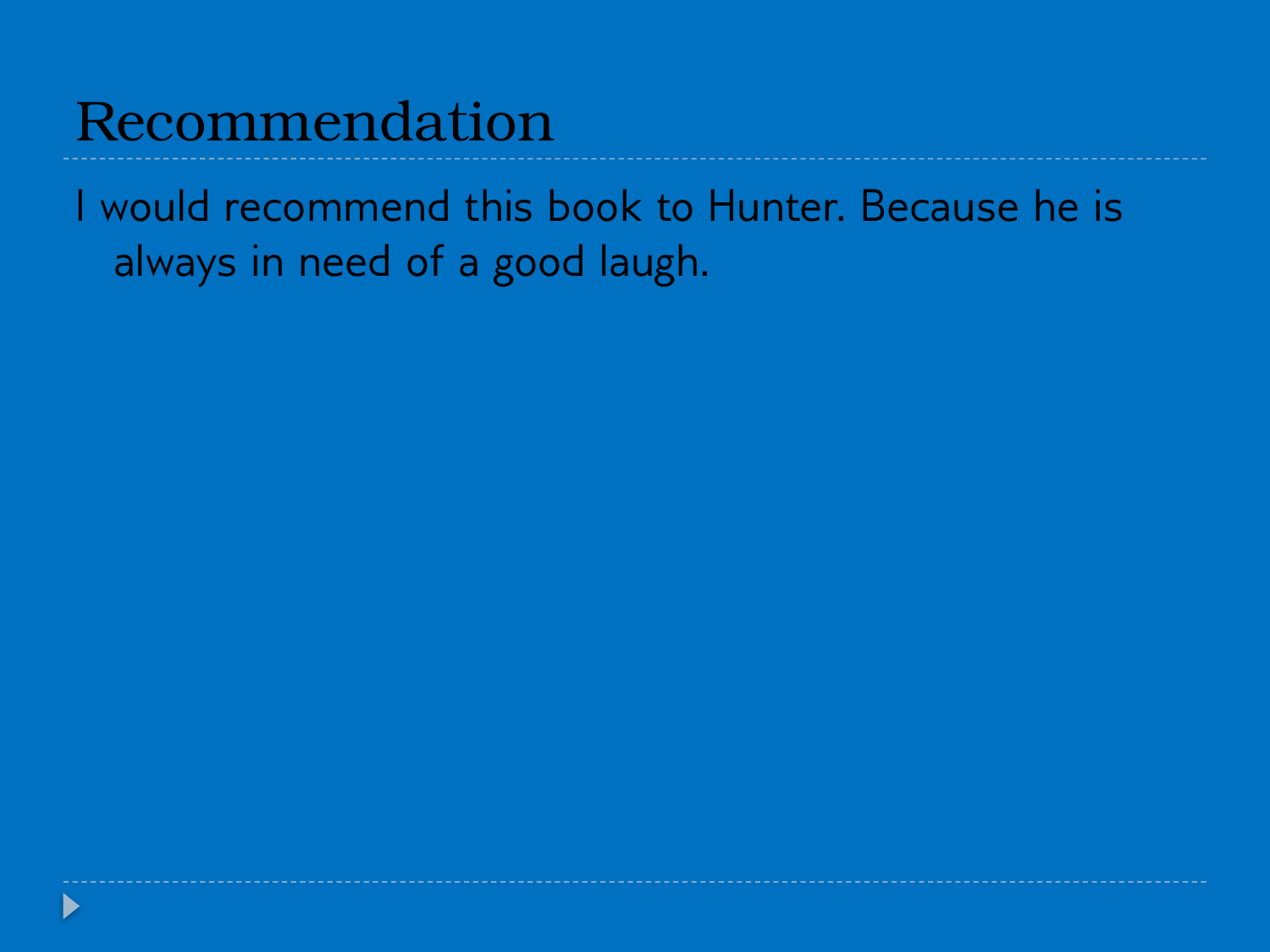

# Recommendation
I would recommend this book to Hunter. Because he is always in need of a good laugh.